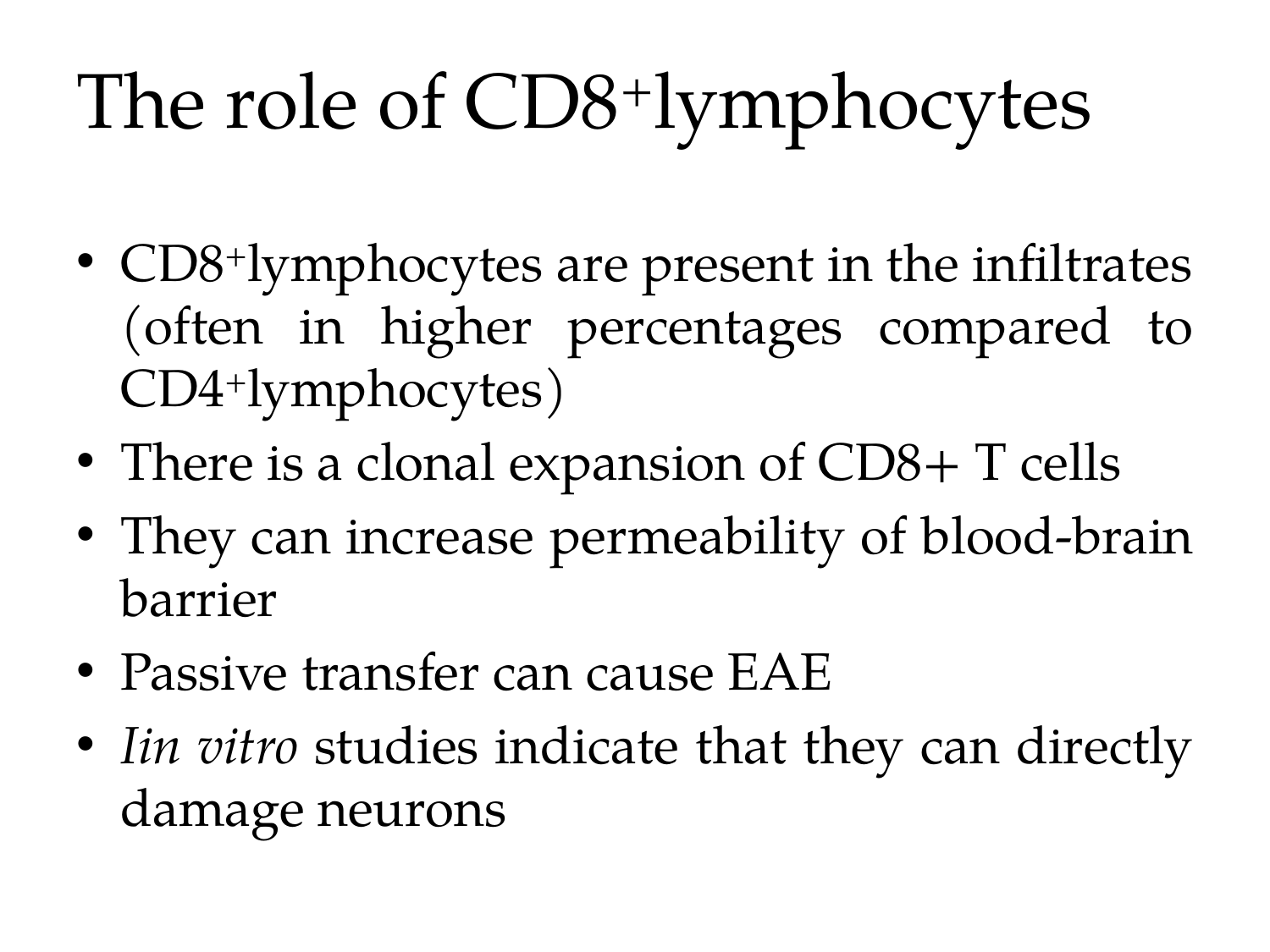

# The role of CD8+lymphocytes
CD8+lymphocytes are present in the infiltrates (often in higher percentages compared to CD4+lymphocytes)
There is a clonal expansion of CD8+ T cells
They can increase permeability of blood-brain barrier
Passive transfer can cause EAE
Iin vitro studies indicate that they can directly damage neurons